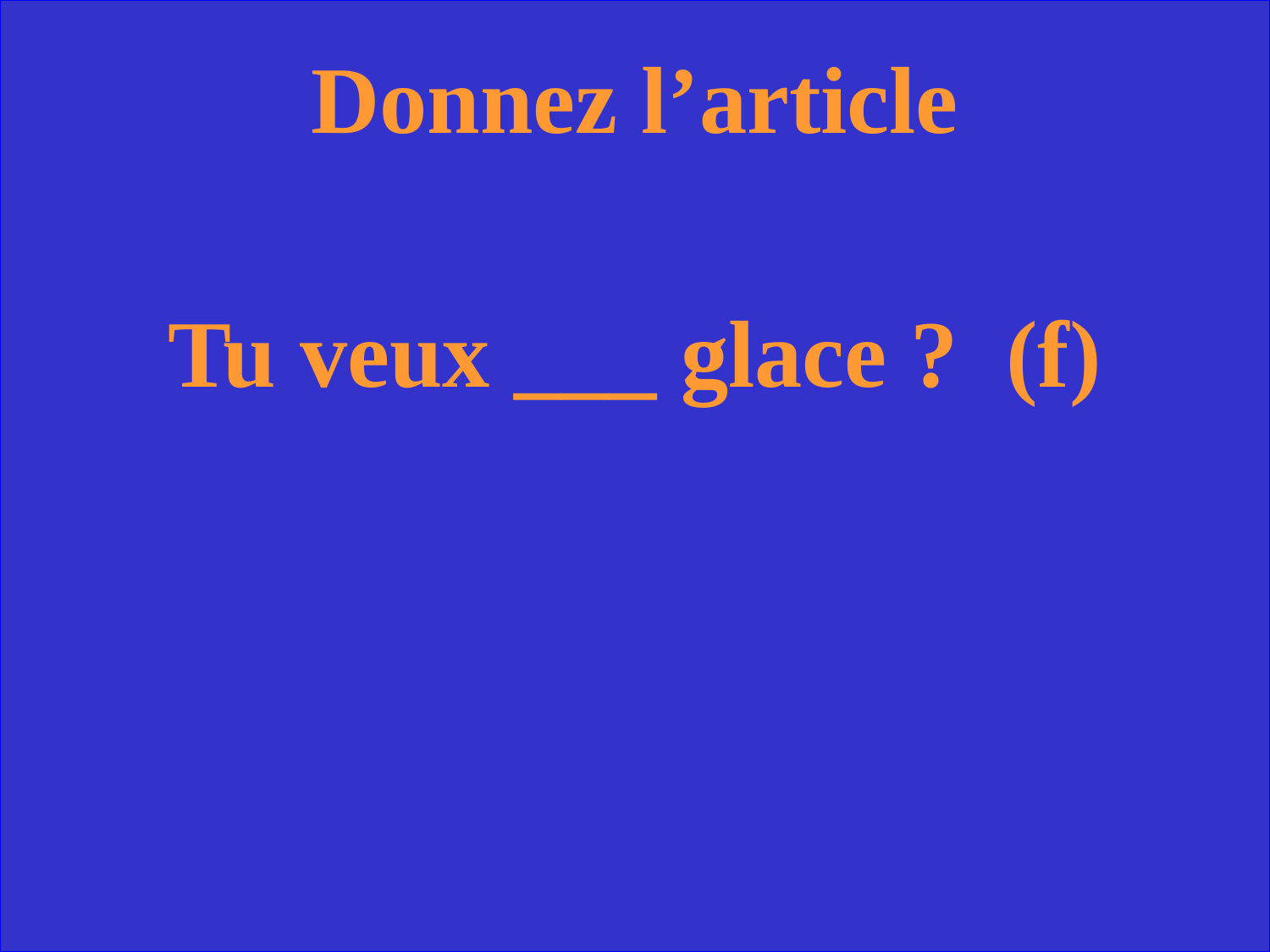

Donnez l’article
Tu veux ___ glace ?  (f)